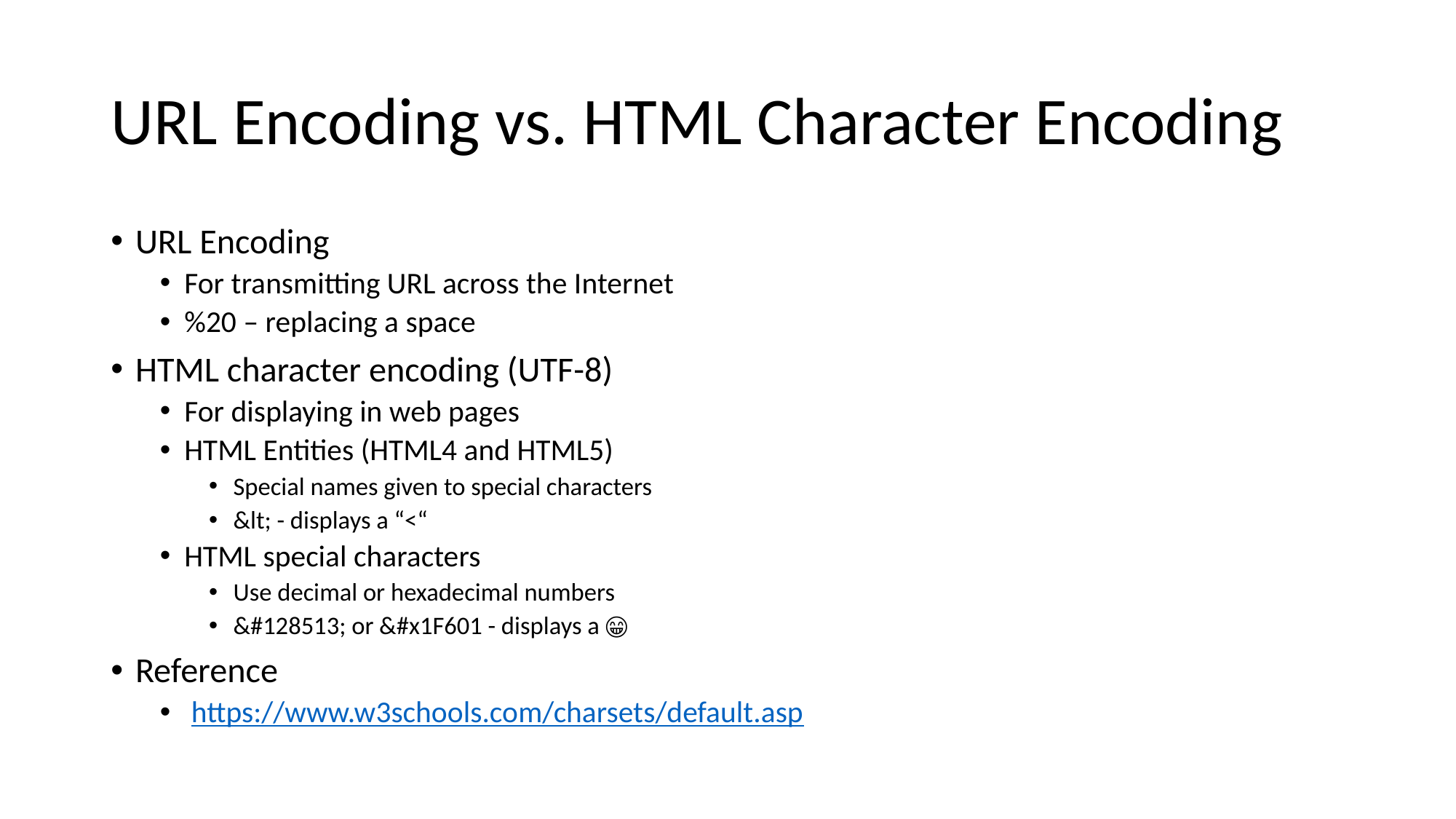

# URL Encoding vs. HTML Character Encoding
URL Encoding
For transmitting URL across the Internet
%20 – replacing a space
HTML character encoding (UTF-8)
For displaying in web pages
HTML Entities (HTML4 and HTML5)
Special names given to special characters
&lt; - displays a “<“
HTML special characters
Use decimal or hexadecimal numbers
&#128513; or &#x1F601 - displays a 😁
Reference
 https://www.w3schools.com/charsets/default.asp